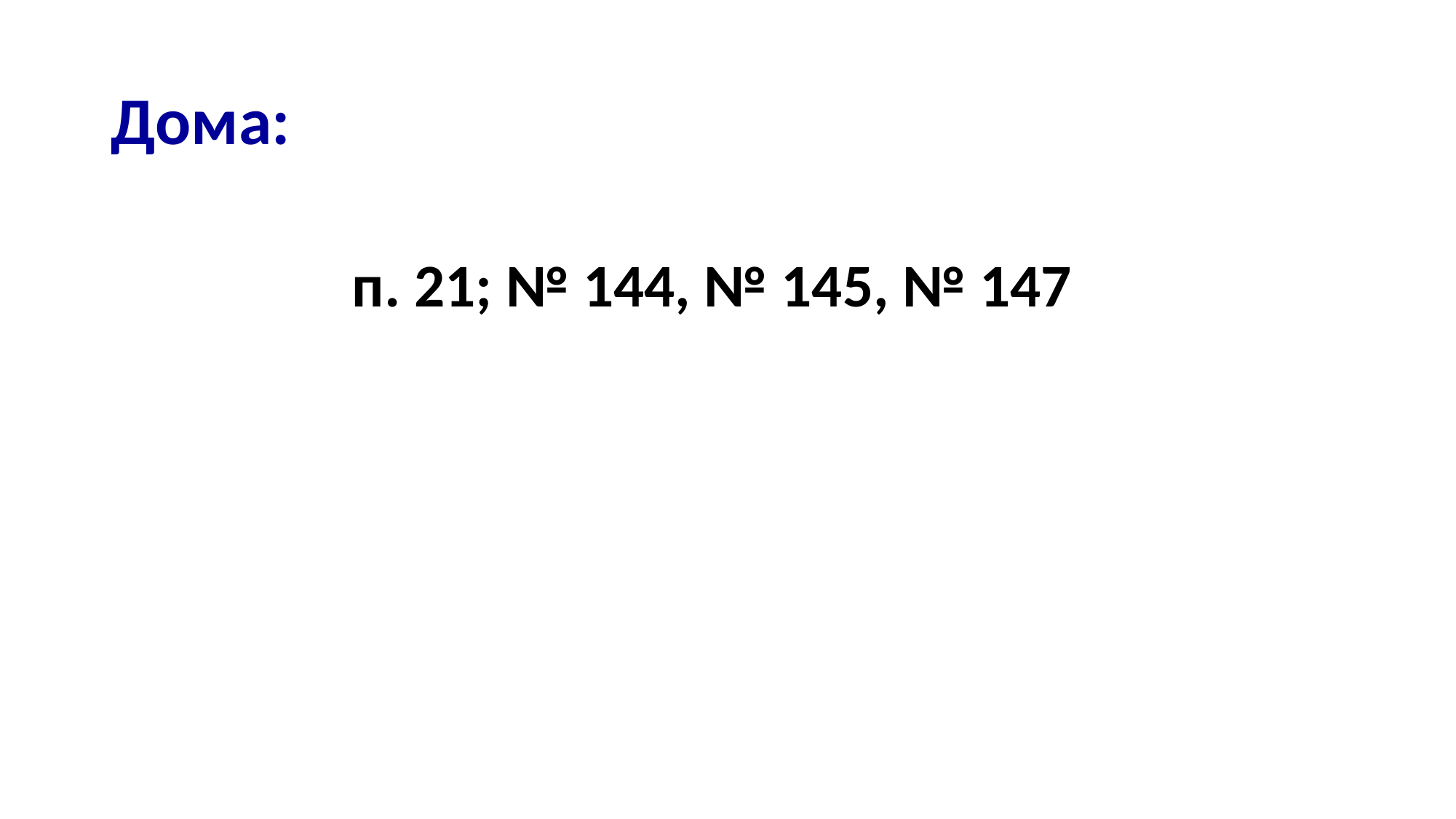

# Дома:
п. 21; № 144, № 145, № 147